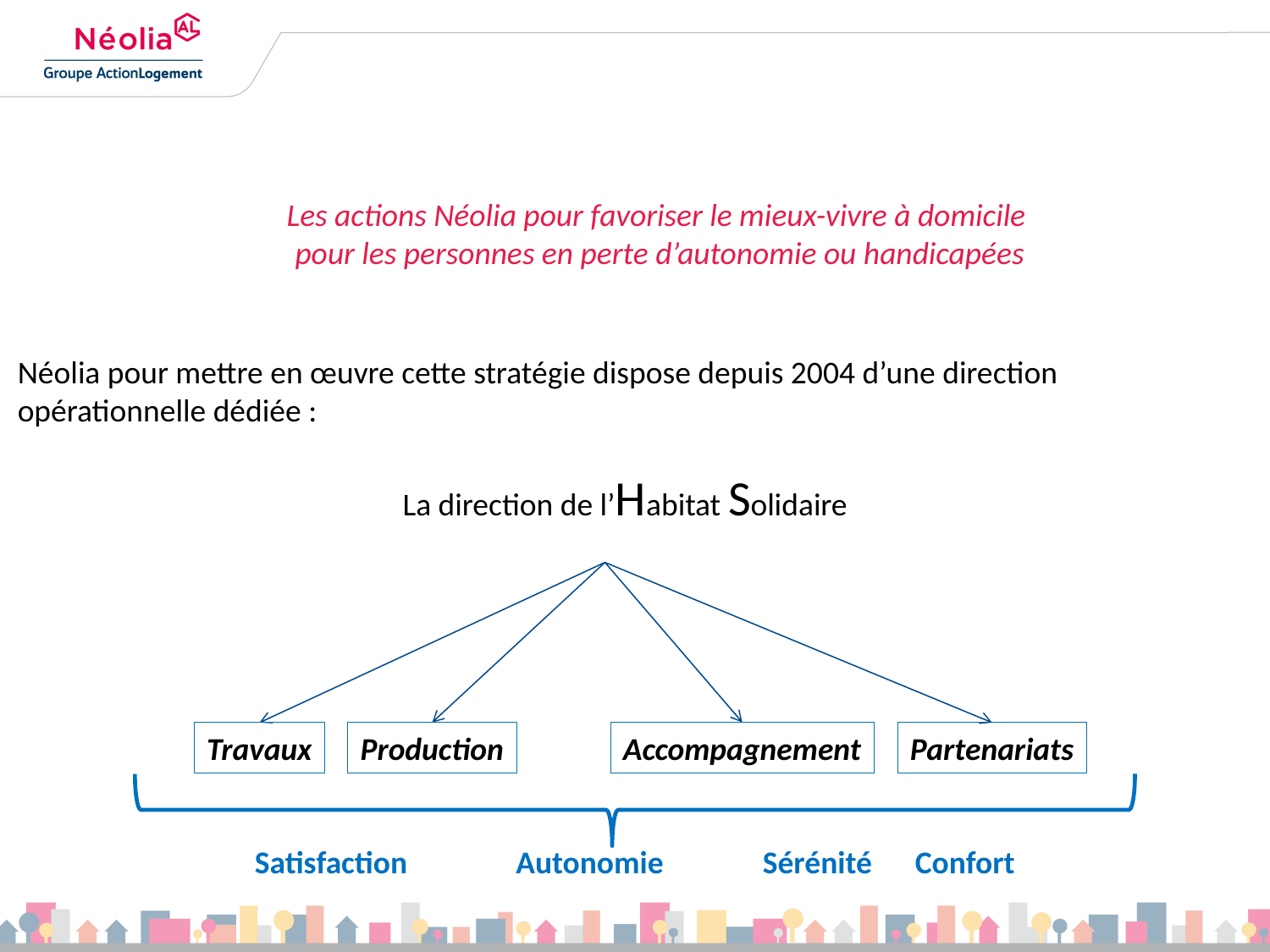

Les actions Néolia pour favoriser le mieux-vivre à domicile
pour les personnes en perte d’autonomie ou handicapées

Néolia pour mettre en œuvre cette stratégie dispose depuis 2004 d’une direction opérationnelle dédiée :

La direction de l’Habitat Solidaire
Production
Accompagnement
Travaux
Partenariats
Satisfaction	 Autonomie 	Sérénité      Confort